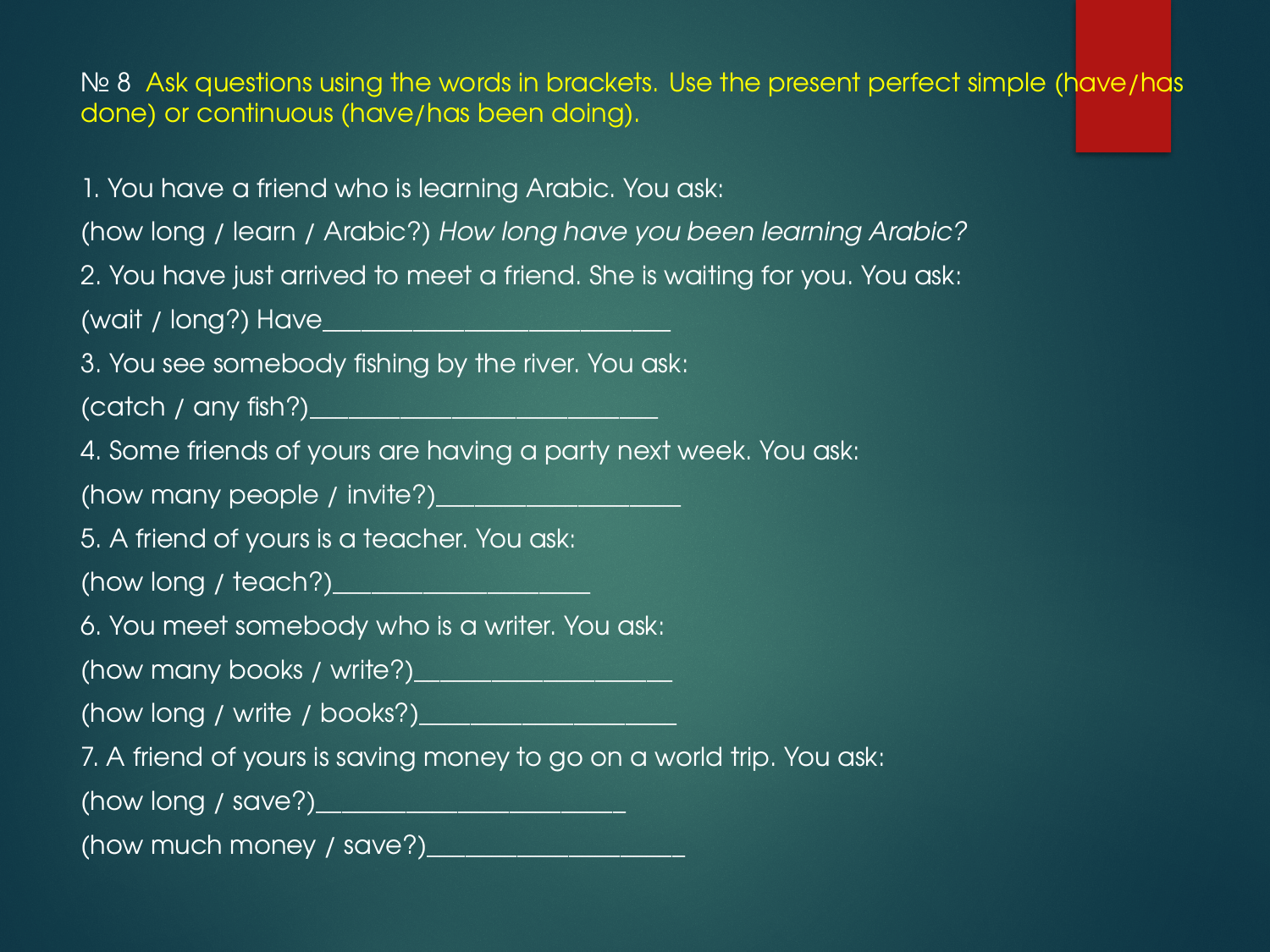

№ 8  Ask questions using the words in brackets. Use the present perfect simple (have/has done) or continuous (have/has been doing).
1. You have a friend who is learning Arabic. You ask:
(how long / learn / Arabic?) How long have you been learning Arabic?
2. You have just arrived to meet a friend. She is waiting for you. You ask:
(wait / long?) Have___________________________
3. You see somebody fishing by the river. You ask:
(catch / any fish?)___________________________
4. Some friends of yours are having a party next week. You ask:
(how many people / invite?)___________________
5. A friend of yours is a teacher. You ask:
(how long / teach?)____________________
6. You meet somebody who is a writer. You ask:
(how many books / write?)____________________
(how long / write / books?)____________________
7. A friend of yours is saving money to go on a world trip. You ask:
(how long / save?)________________________
(how much money / save?)____________________